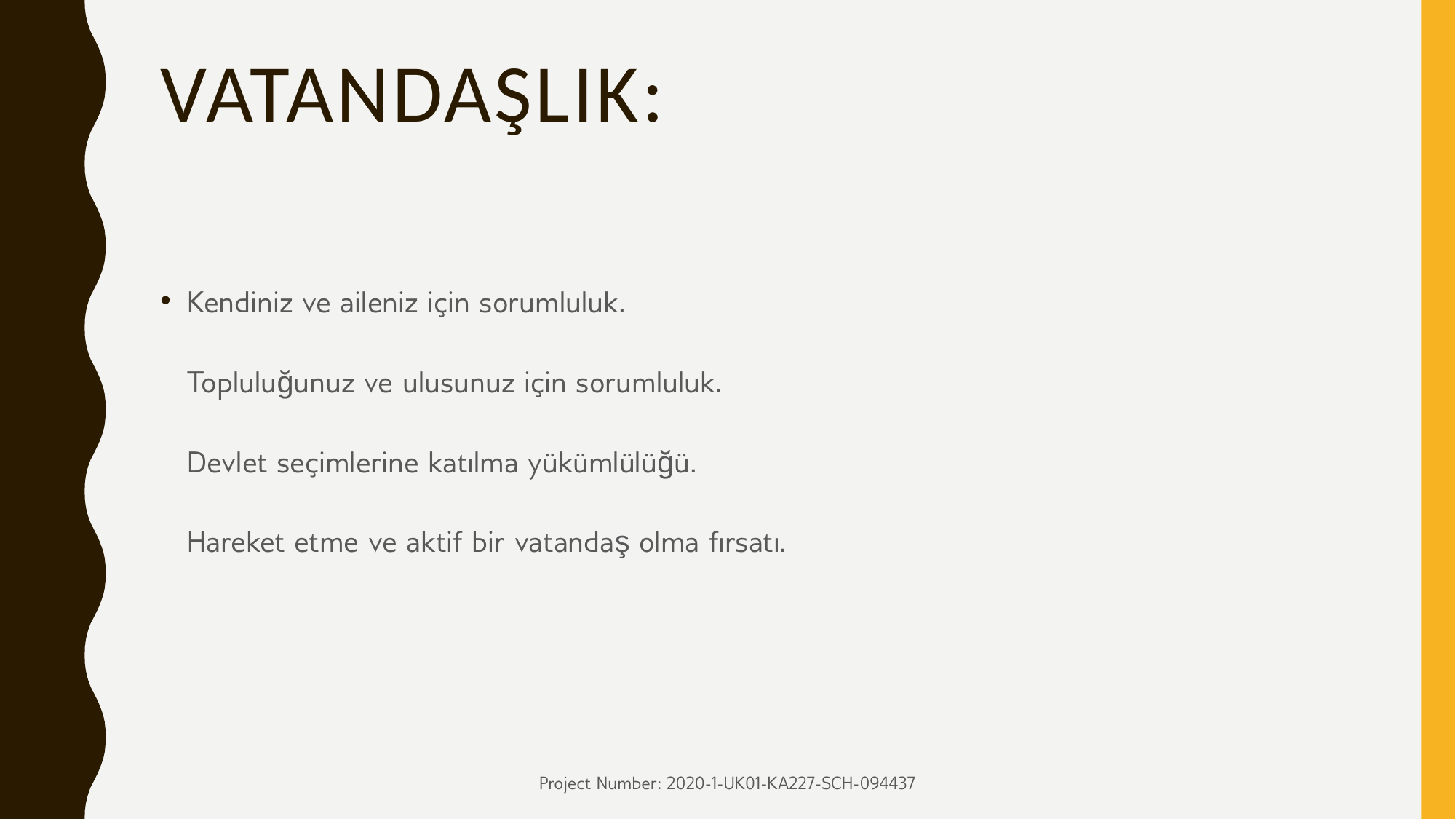

# VATANDAŞLIK:
Kendiniz ve aileniz için sorumluluk.
Topluluğunuz ve ulusunuz için sorumluluk.
Devlet seçimlerine katılma yükümlülüğü.
Hareket etme ve aktif bir vatandaş olma fırsatı.
Project Number: 2020-1-UK01-KA227-SCH-094437